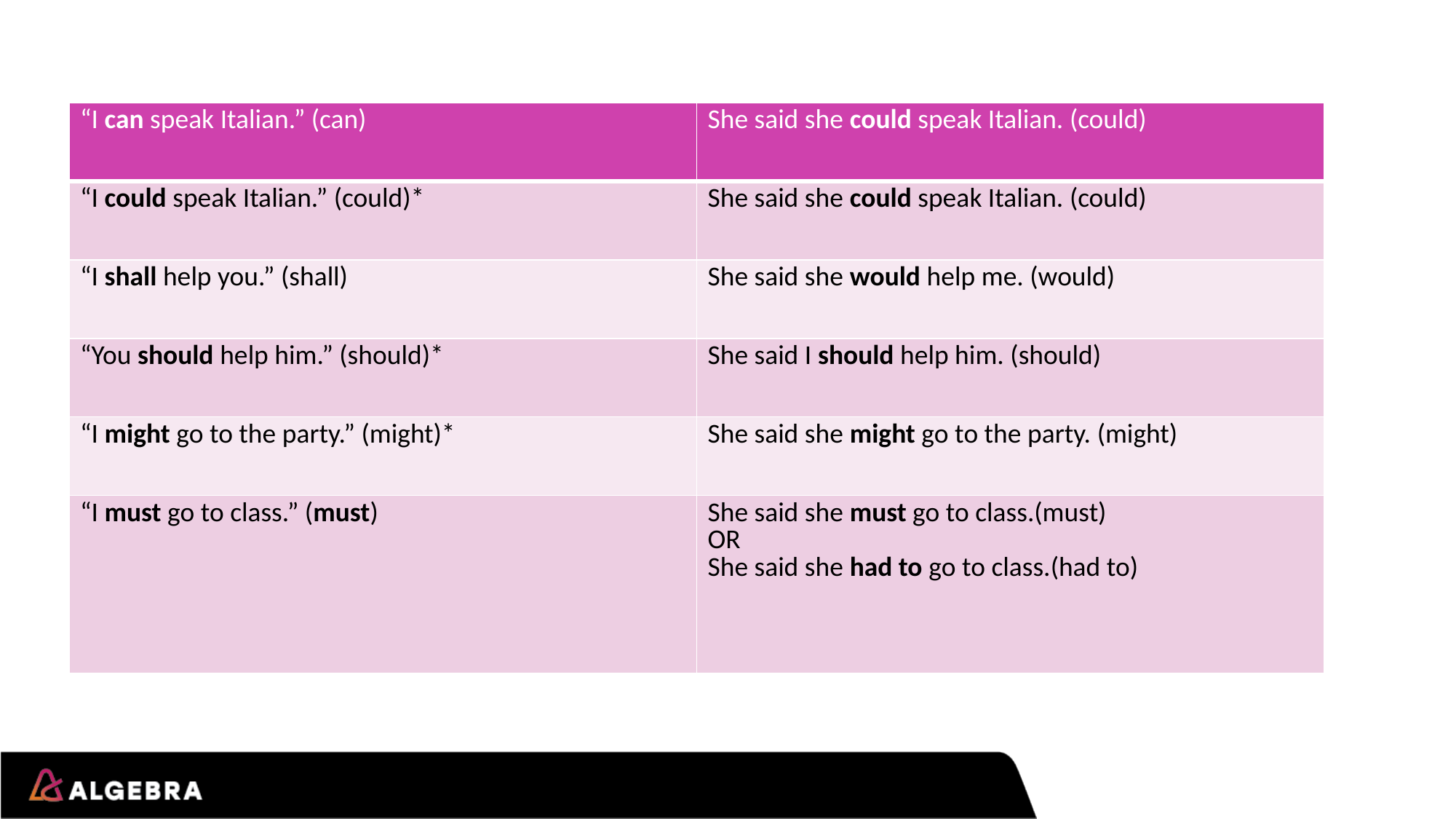

| “I can speak Italian.” (can) | She said she could speak Italian. (could) |
| --- | --- |
| “I could speak Italian.” (could)\* | She said she could speak Italian. (could) |
| “I shall help you.” (shall) | She said she would help me. (would) |
| “You should help him.” (should)\* | She said I should help him. (should) |
| “I might go to the party.” (might)\* | She said she might go to the party. (might) |
| “I must go to class.” (must) | She said she must go to class.(must) OR She said she had to go to class.(had to) |